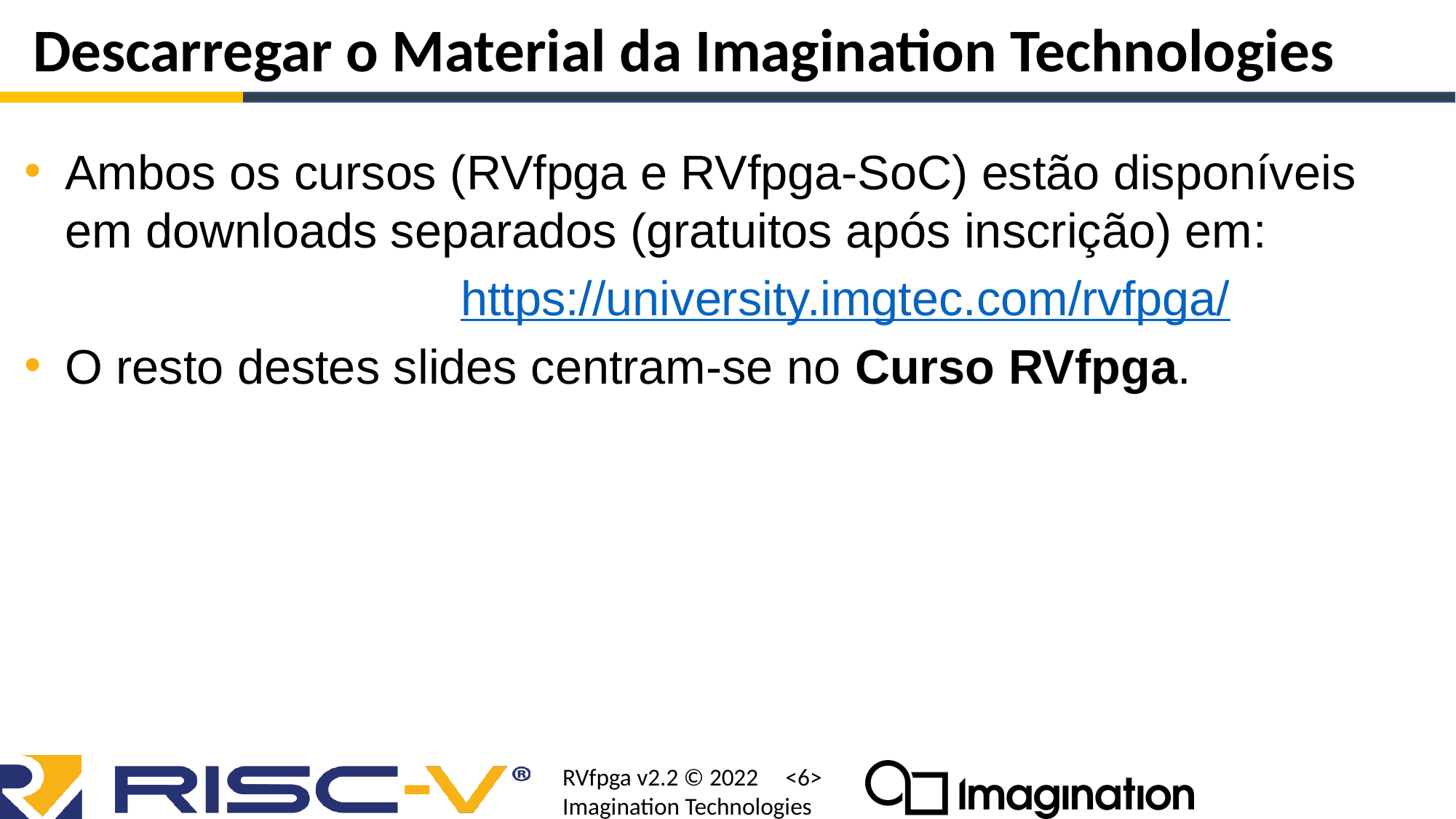

# Descarregar o Material da Imagination Technologies
Ambos os cursos (RVfpga e RVfpga-SoC) estão disponíveis em downloads separados (gratuitos após inscrição) em:
				https://university.imgtec.com/rvfpga/
O resto destes slides centram-se no Curso RVfpga.